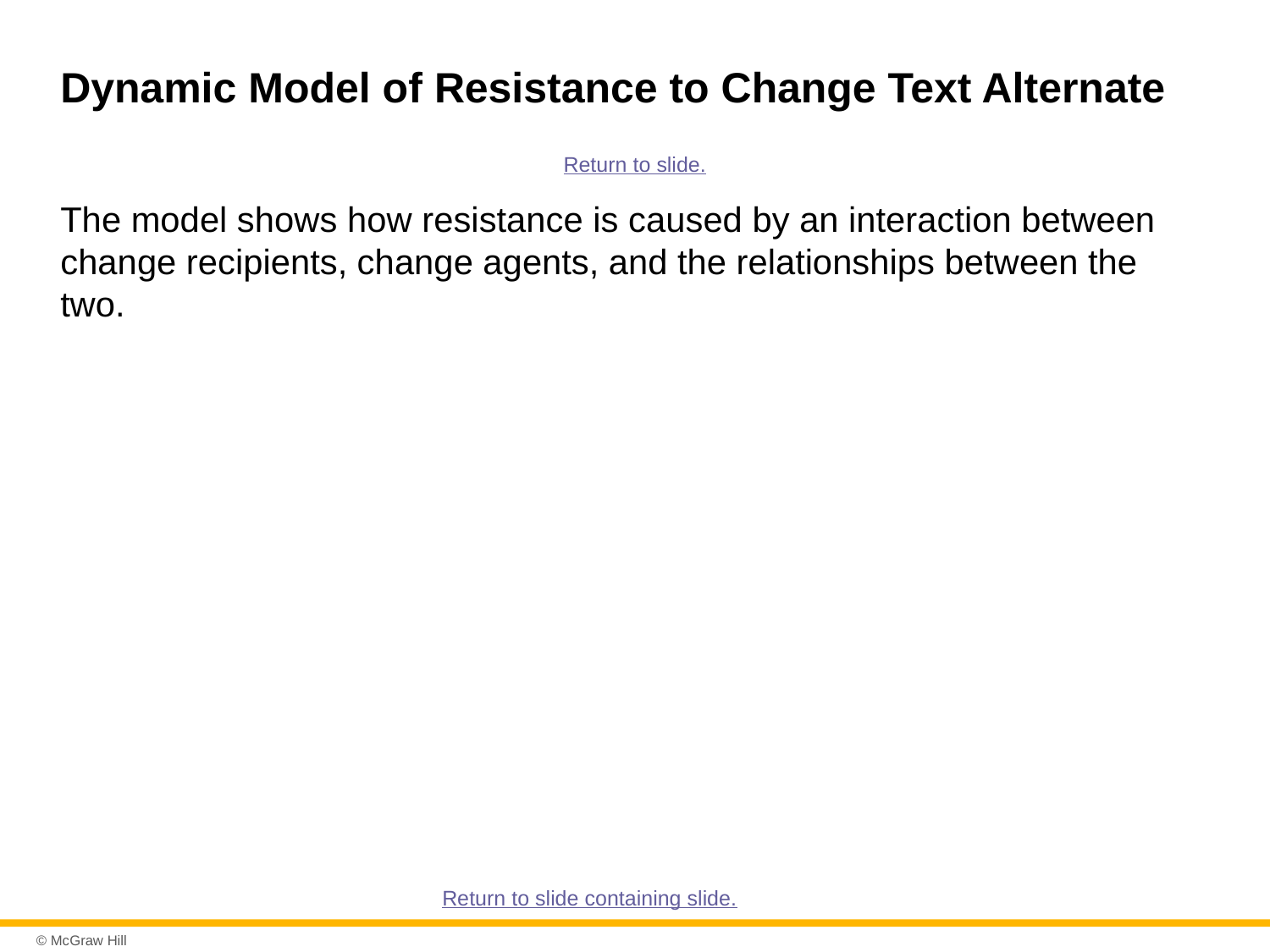

# Dynamic Model of Resistance to Change Text Alternate
Return to slide.
The model shows how resistance is caused by an interaction between change recipients, change agents, and the relationships between the two.

Return to slide containing slide.